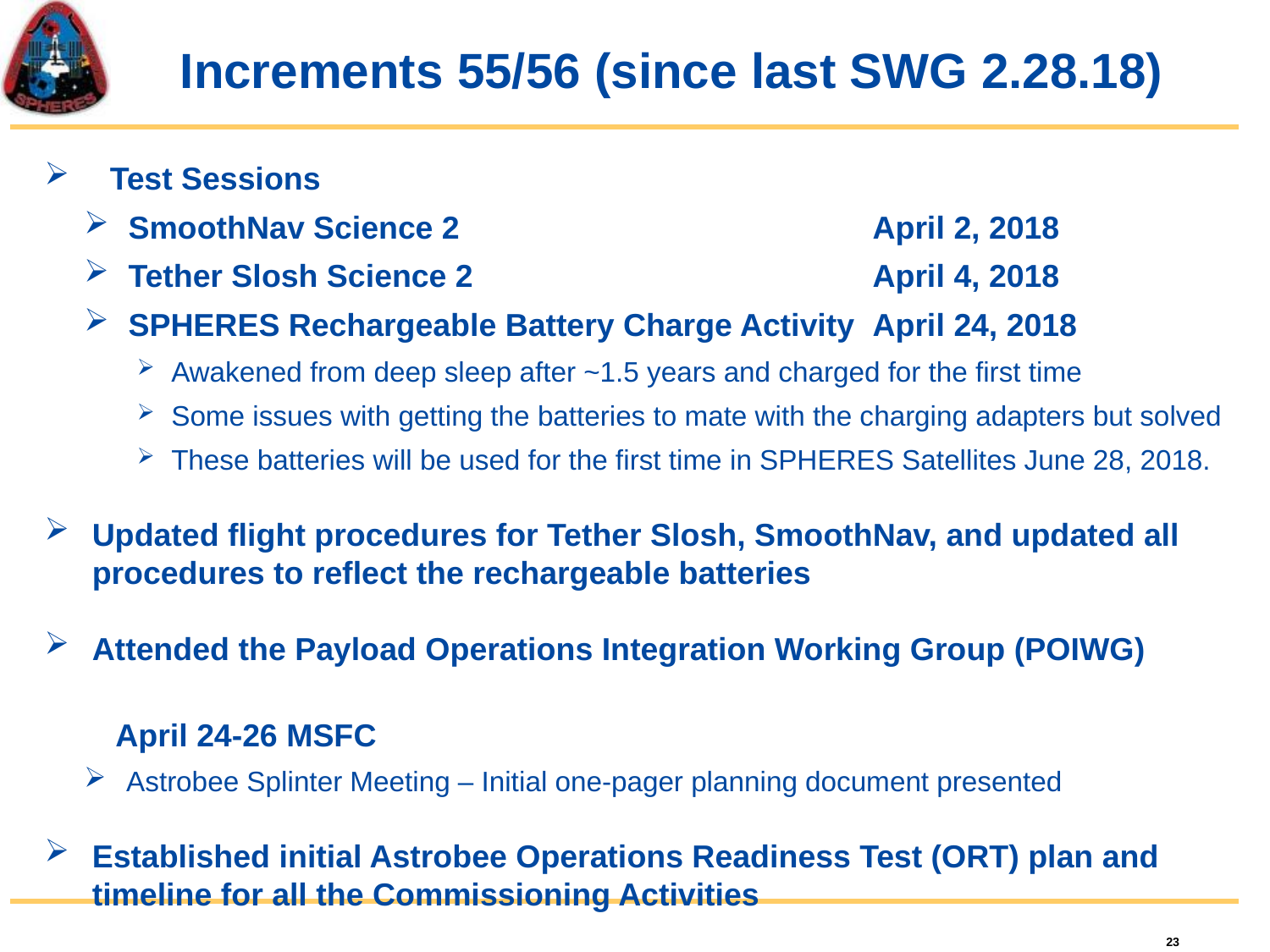

# Increments 55/56 (since last SWG 2.28.18)

  Test Sessions
  SmoothNav Science 2				April 2, 2018
  Tether Slosh Science 2				April 4, 2018
  SPHERES Rechargeable Battery Charge Activity 	April 24, 2018
 Awakened from deep sleep after ~1.5 years and charged for the first time
 Some issues with getting the batteries to mate with the charging adapters but solved
 These batteries will be used for the first time in SPHERES Satellites June 28, 2018.

Updated flight procedures for Tether Slosh, SmoothNav, and updated all procedures to reflect the rechargeable batteries

Attended the Payload Operations Integration Working Group (POIWG)
        April 24-26 MSFC
  Astrobee Splinter Meeting – Initial one-pager planning document presented

Established initial Astrobee Operations Readiness Test (ORT) plan and timeline for all the Commissioning Activities